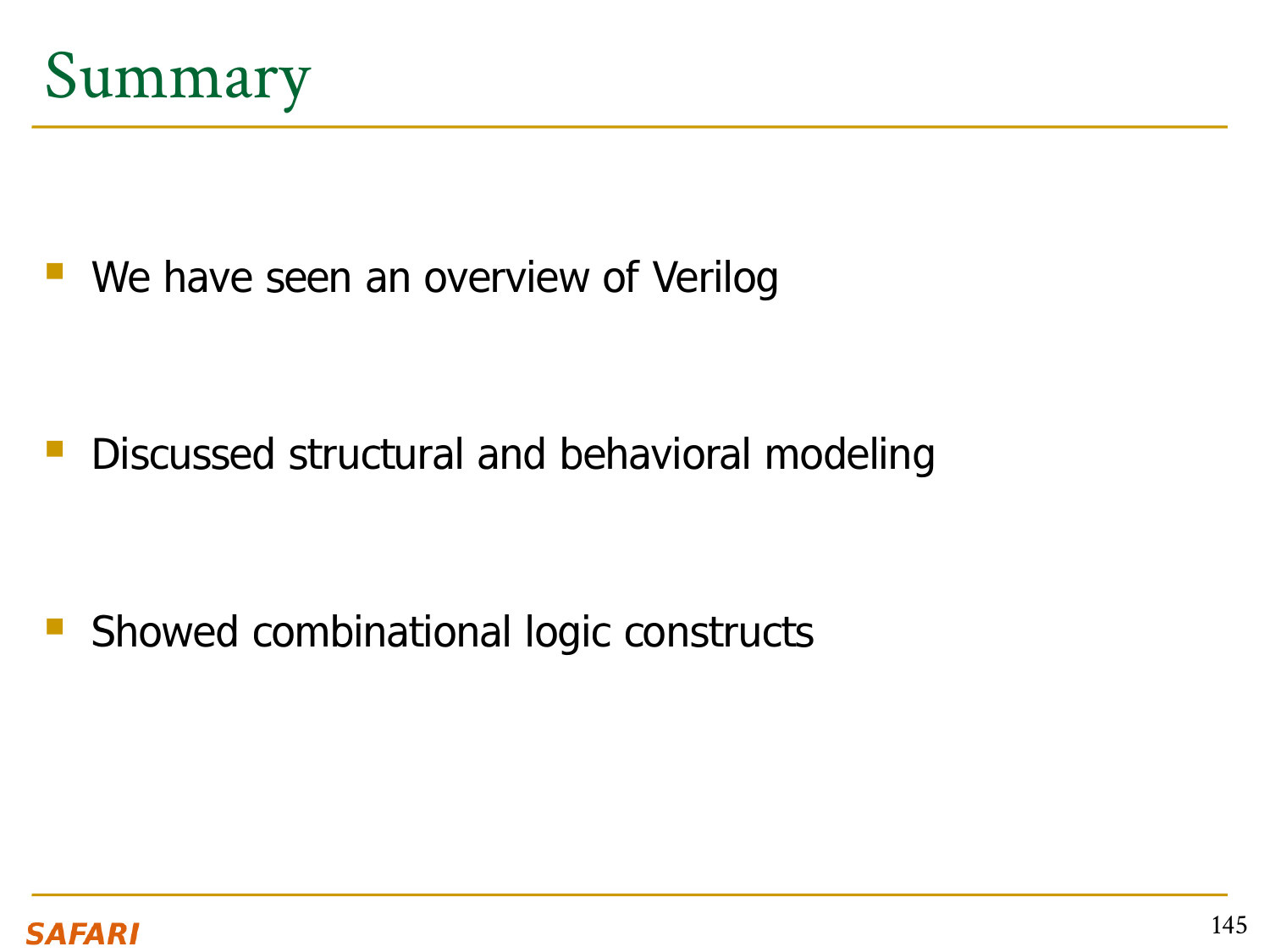

# Summary
We have seen an overview of Verilog

Discussed structural and behavioral modeling

Showed combinational logic constructs
145